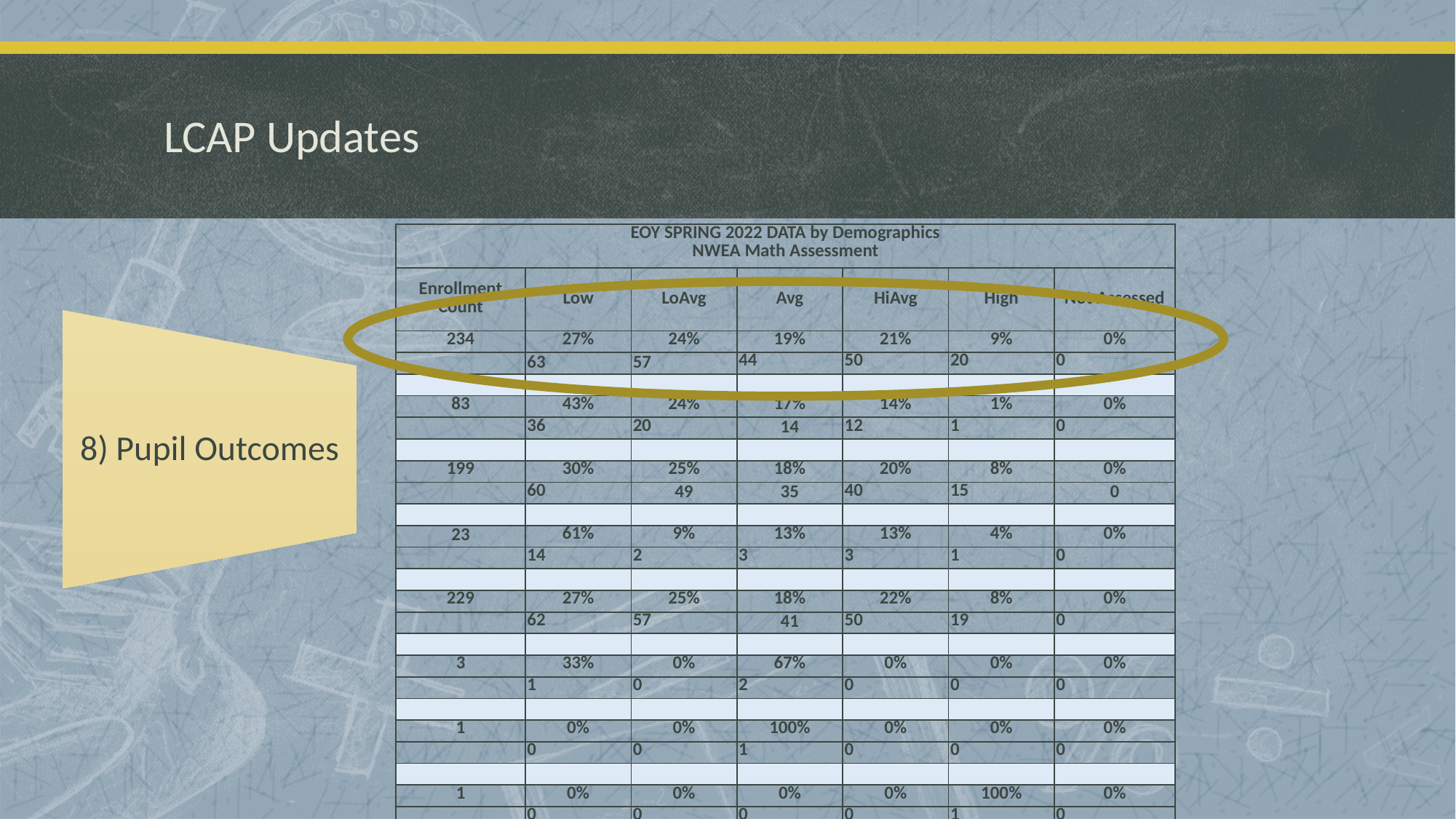

# LCAP Updates
| EOY SPRING 2022 DATA by Demographics NWEA Math Assessment |  |  |  |  |  |  |
| --- | --- | --- | --- | --- | --- | --- |
| Enrollment Count | Low | LoAvg | Avg | HiAvg | High | Not Assessed |
| 234 | 27% | 24% | 19% | 21% | 9% | 0% |
|  | 63 | 57 | 44 | 50 | 20 | 0 |
|  |  |  |  |  |  |  |
| 83 | 43% | 24% | 17% | 14% | 1% | 0% |
|  | 36 | 20 | 14 | 12 | 1 | 0 |
|  |  |  |  |  |  |  |
| 199 | 30% | 25% | 18% | 20% | 8% | 0% |
|  | 60 | 49 | 35 | 40 | 15 | 0 |
|  |  |  |  |  |  |  |
| 23 | 61% | 9% | 13% | 13% | 4% | 0% |
|  | 14 | 2 | 3 | 3 | 1 | 0 |
|  |  |  |  |  |  |  |
| 229 | 27% | 25% | 18% | 22% | 8% | 0% |
|  | 62 | 57 | 41 | 50 | 19 | 0 |
|  |  |  |  |  |  |  |
| 3 | 33% | 0% | 67% | 0% | 0% | 0% |
|  | 1 | 0 | 2 | 0 | 0 | 0 |
|  |  |  |  |  |  |  |
| 1 | 0% | 0% | 100% | 0% | 0% | 0% |
|  | 0 | 0 | 1 | 0 | 0 | 0 |
|  |  |  |  |  |  |  |
| 1 | 0% | 0% | 0% | 0% | 100% | 0% |
|  | 0 | 0 | 0 | 0 | 1 | 0 |
8) Pupil Outcomes